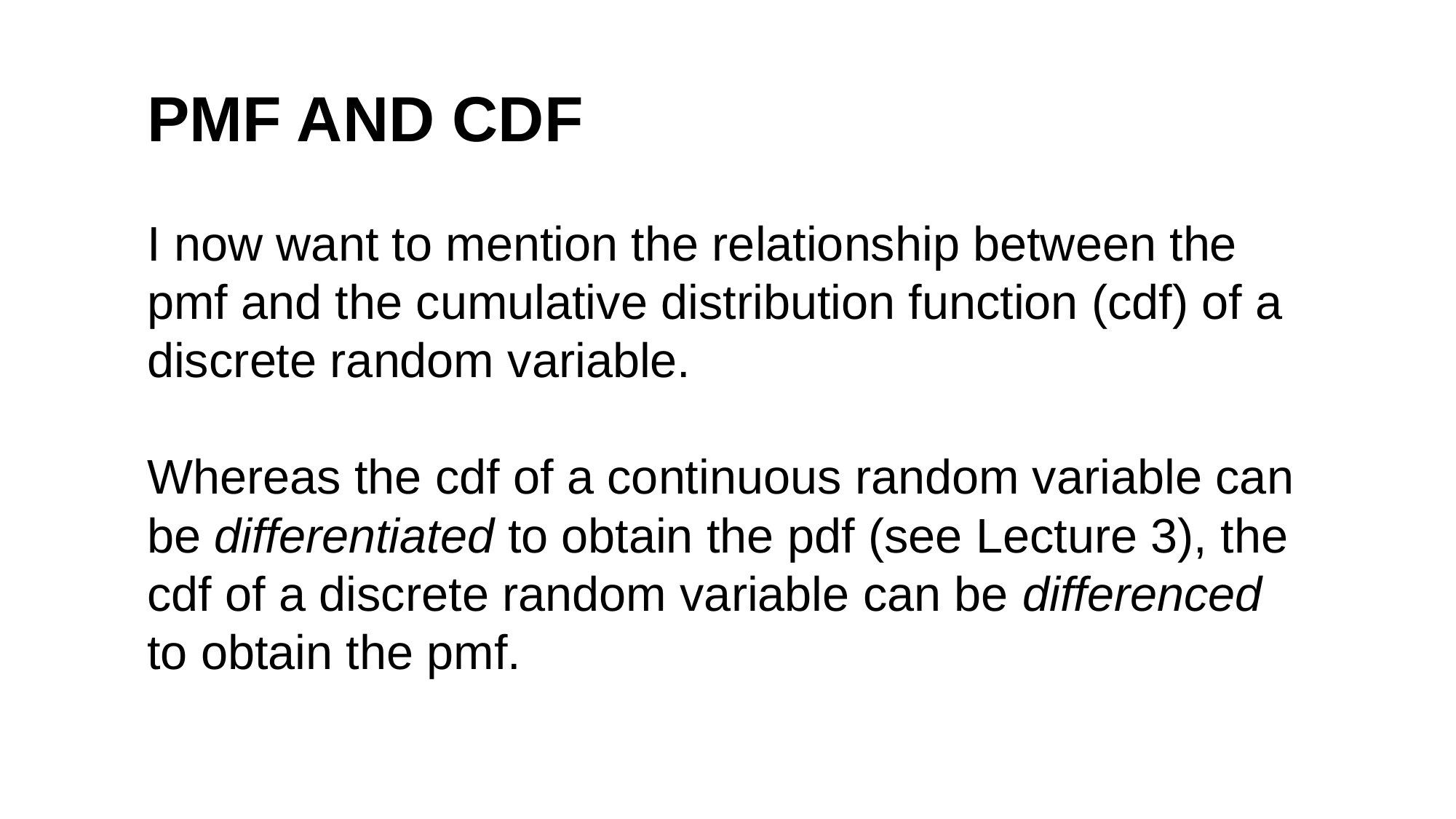

#
PMF AND CDF

I now want to mention the relationship between the pmf and the cumulative distribution function (cdf) of a discrete random variable.

Whereas the cdf of a continuous random variable can be differentiated to obtain the pdf (see Lecture 3), the cdf of a discrete random variable can be differenced to obtain the pmf.